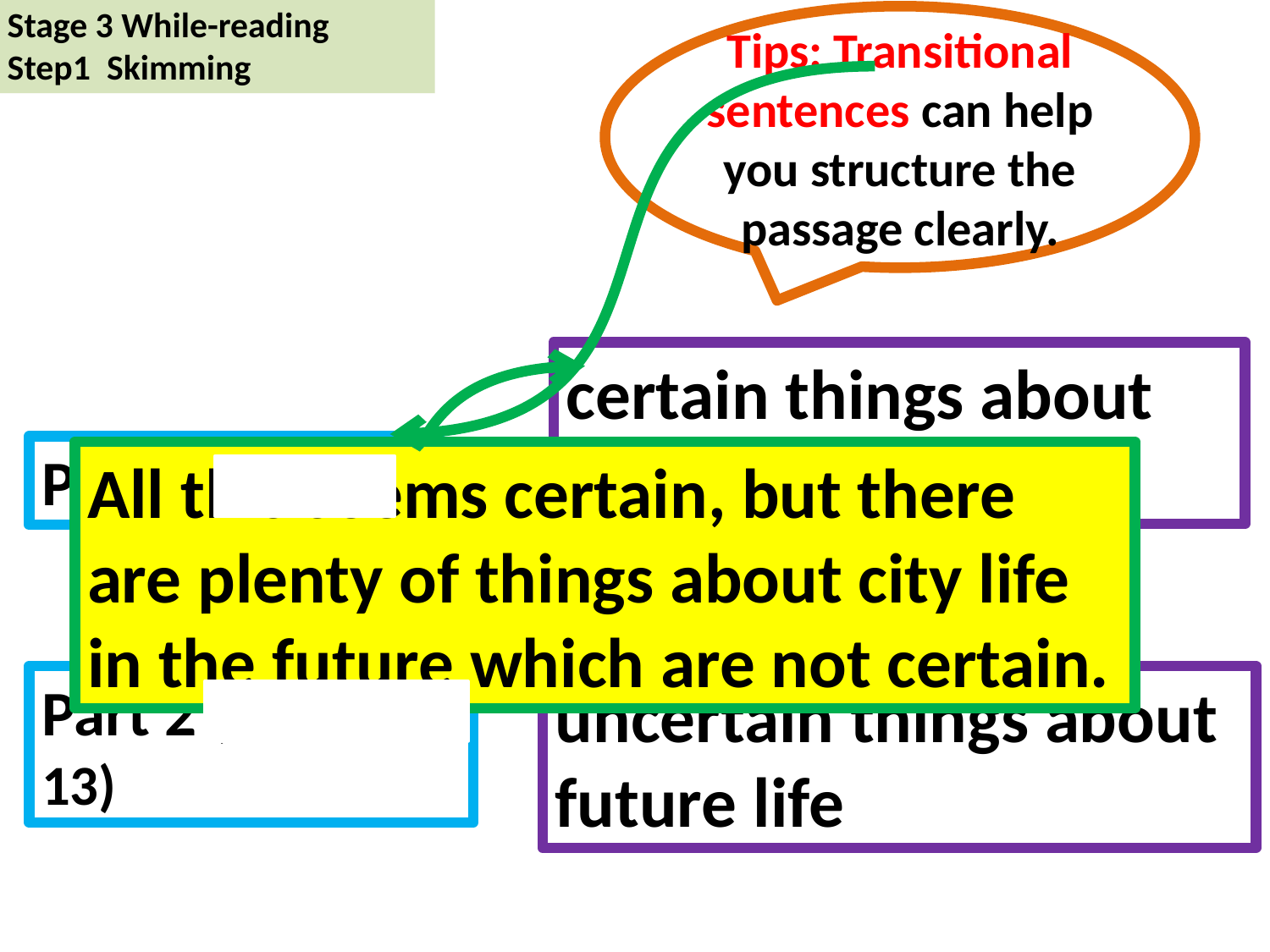

Stage 3 While-reading
Step1  Skimming
Tips: Transitional sentences can help you structure the passage clearly.
certain things about future life
Part 1 (Para 1)
All this seems certain, but there are plenty of things about city life in the future which are not certain.

Part 2 (Para 2-13)
uncertain things about future life